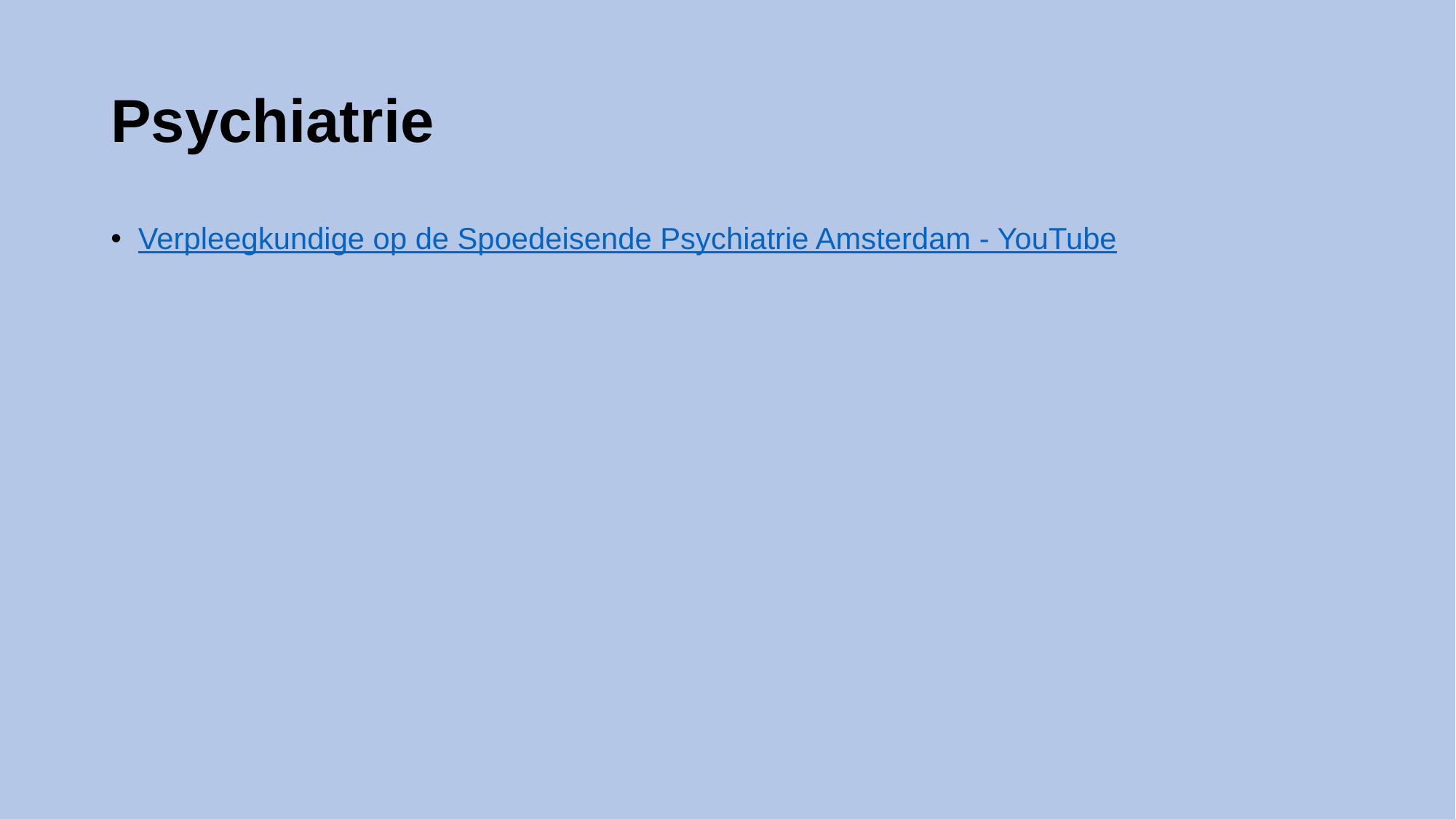

# Psychiatrie
Verpleegkundige op de Spoedeisende Psychiatrie Amsterdam - YouTube